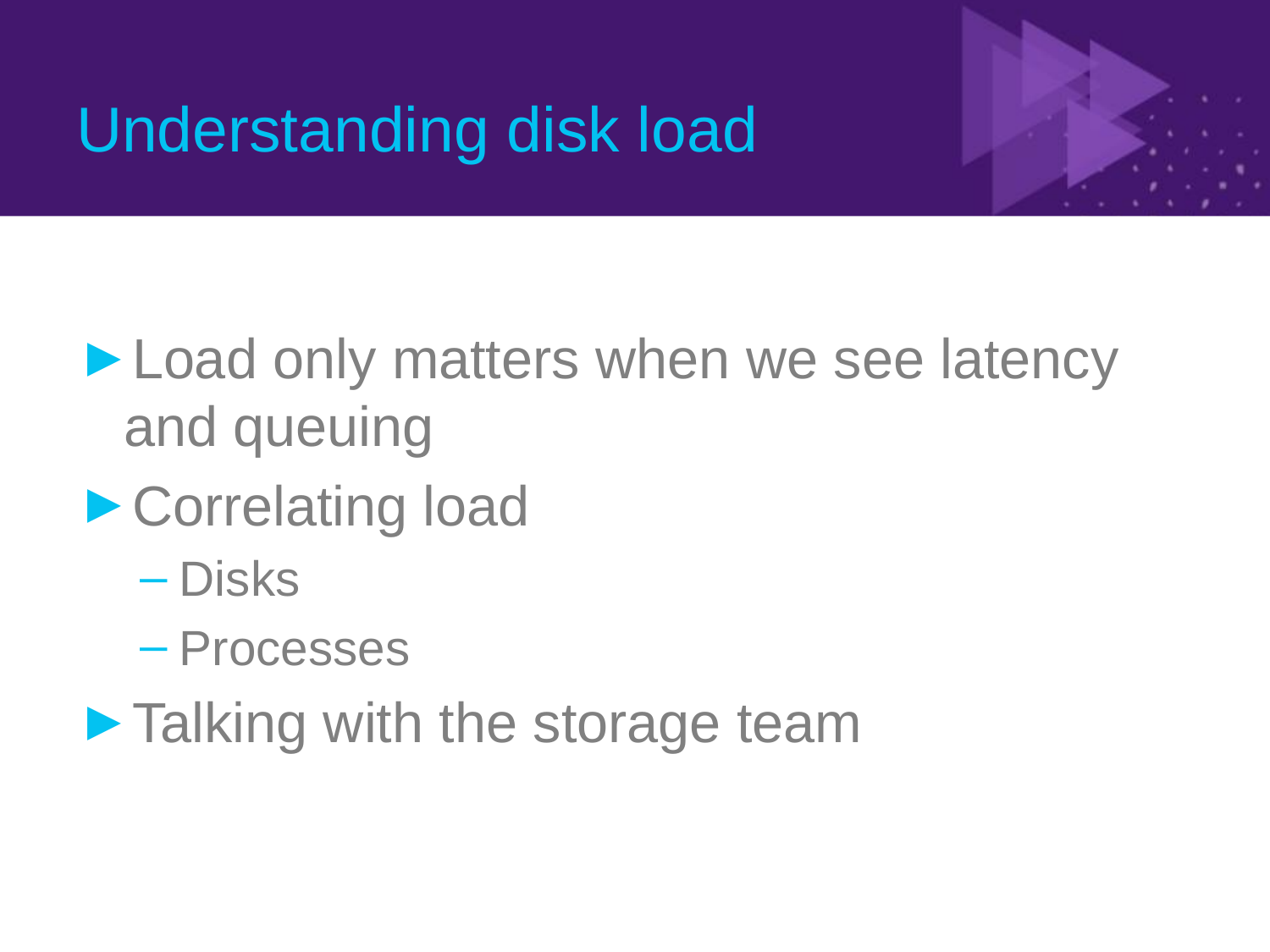

# Understanding disk load
Load only matters when we see latency and queuing
Correlating load
Disks
Processes
Talking with the storage team